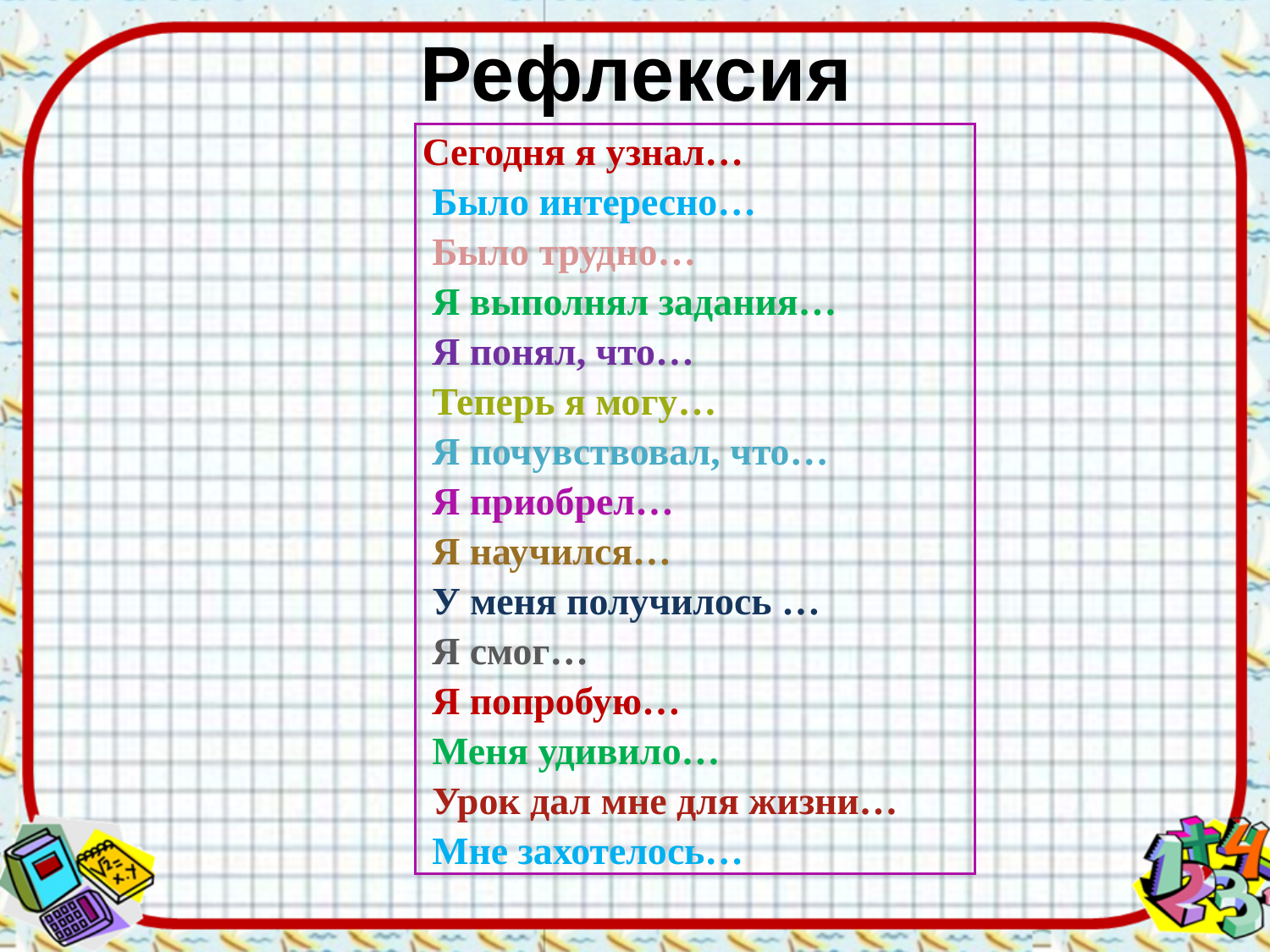

# Рефлексия
| Сегодня я узнал… |
| --- |
| Было интересно… |
| Было трудно… |
| Я выполнял задания… |
| Я понял, что… |
| Теперь я могу… |
| Я почувствовал, что… |
| Я приобрел… |
| Я научился… |
| У меня получилось … |
| Я смог… |
| Я попробую… |
| Меня удивило… |
| Урок дал мне для жизни… |
| Мне захотелось… |